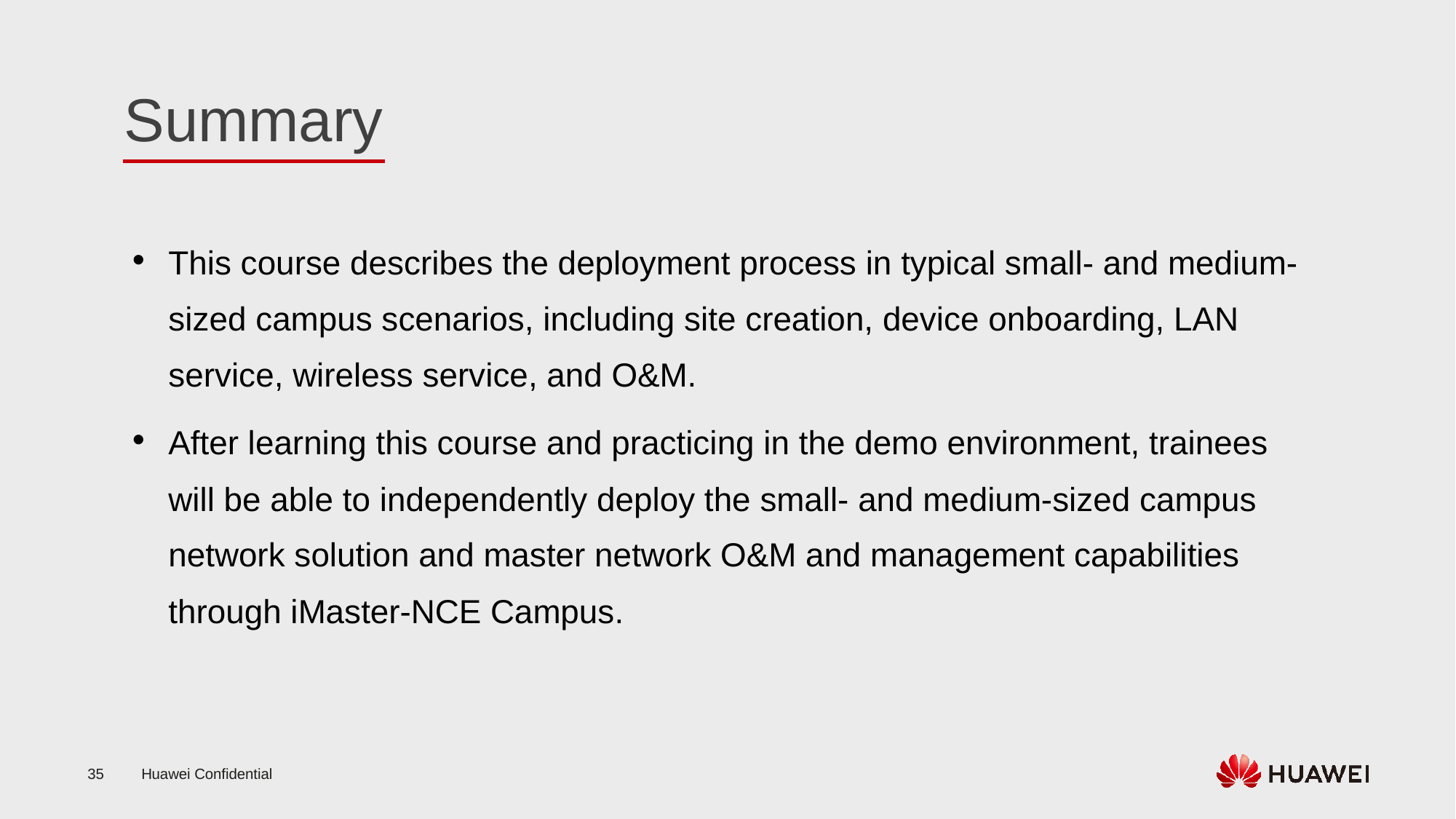

This course describes the deployment process in typical small- and medium-sized campus scenarios, including site creation, device onboarding, LAN service, wireless service, and O&M.
After learning this course and practicing in the demo environment, trainees will be able to independently deploy the small- and medium-sized campus network solution and master network O&M and management capabilities through iMaster-NCE Campus.